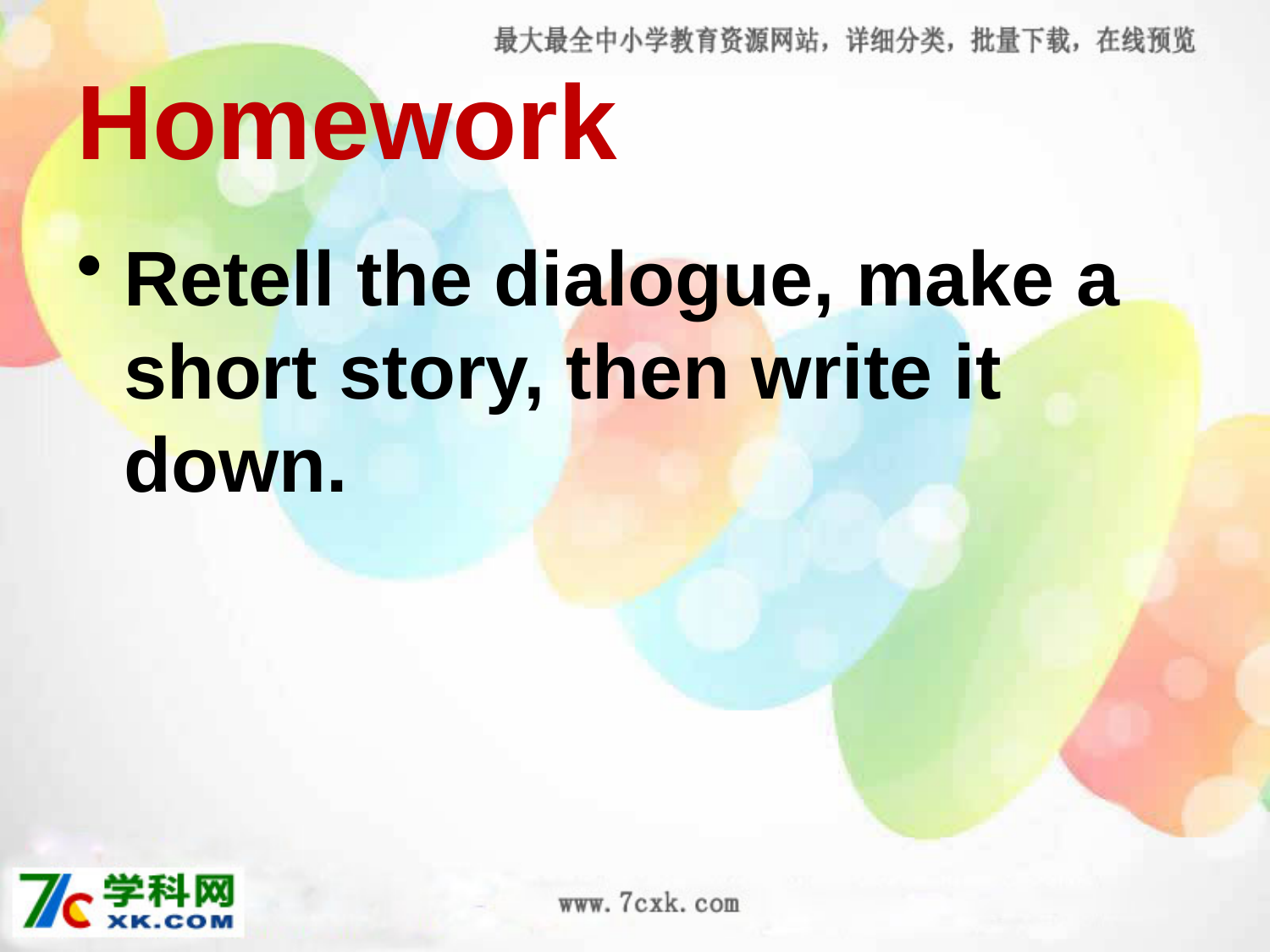

Homework
Retell the dialogue, make a short story, then write it down.